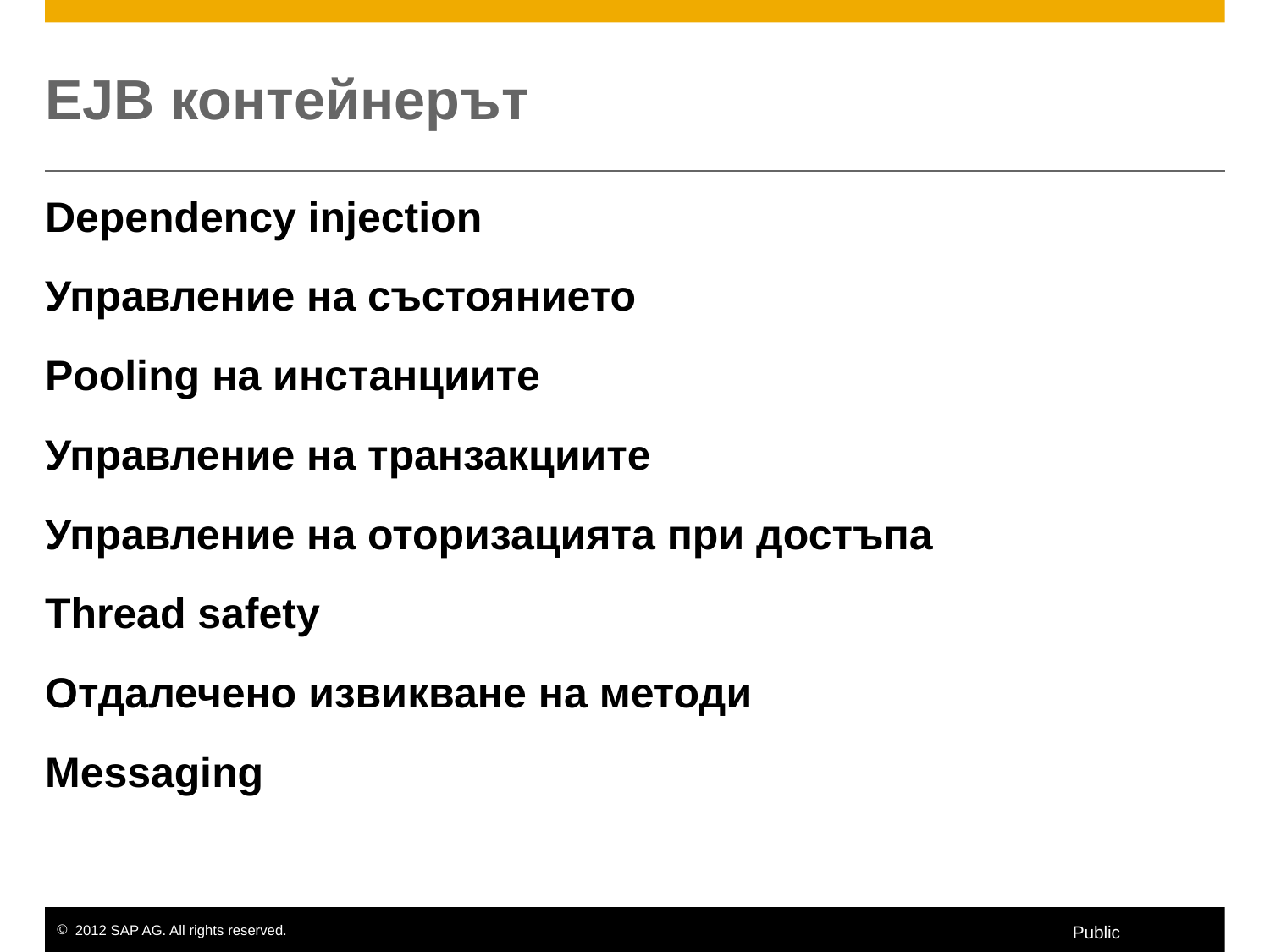

# EJB контейнерът
Dependency injection
Управление на състоянието
Pooling на инстанциите
Управление на транзакциите
Управление на оторизацията при достъпа
Thread safety
Отдалечено извикване на методи
Messaging